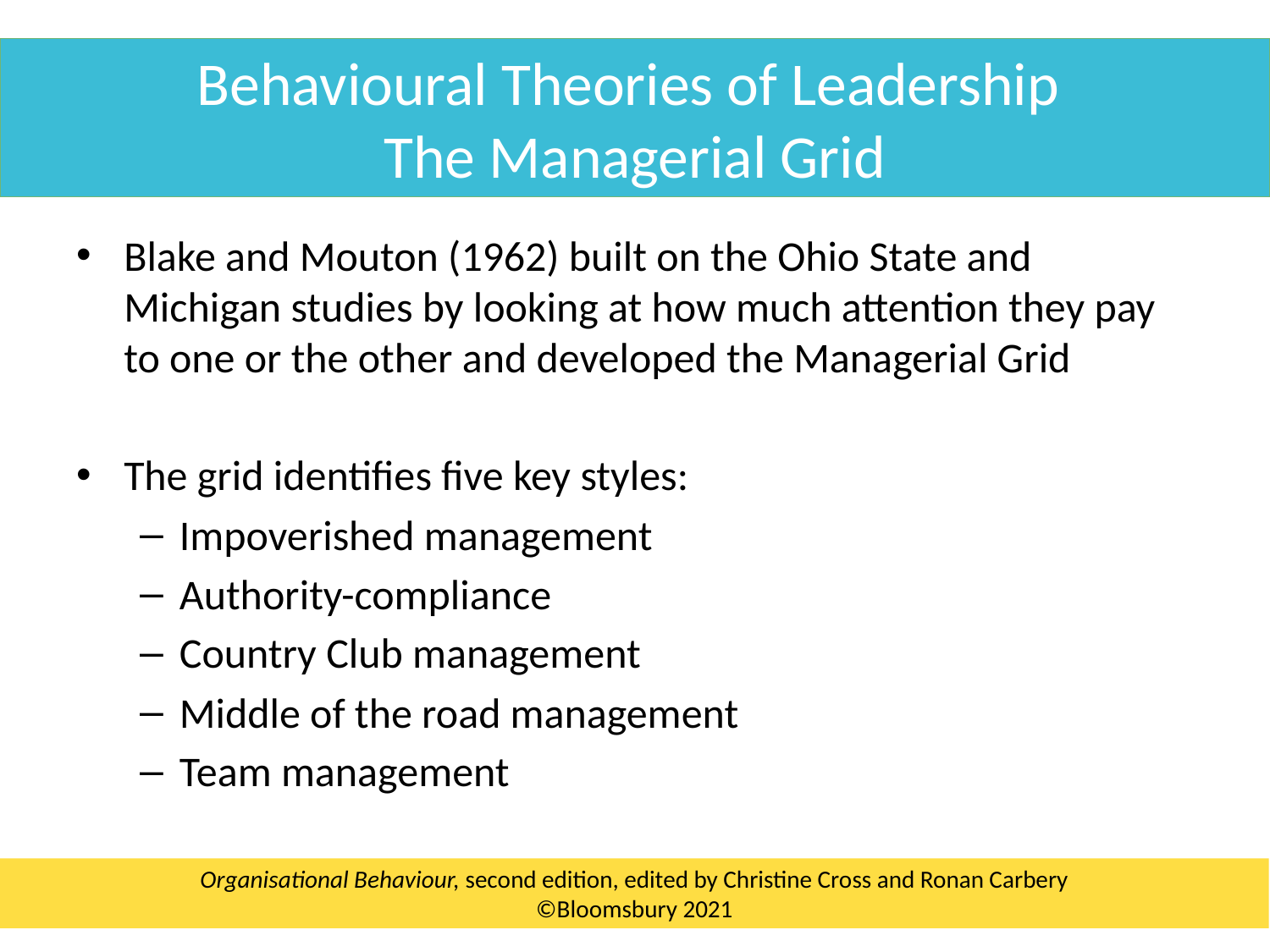

Behavioural Theories of Leadership
The Managerial Grid
Blake and Mouton (1962) built on the Ohio State and Michigan studies by looking at how much attention they pay to one or the other and developed the Managerial Grid

The grid identifies five key styles:
Impoverished management
Authority-compliance
Country Club management
Middle of the road management
Team management